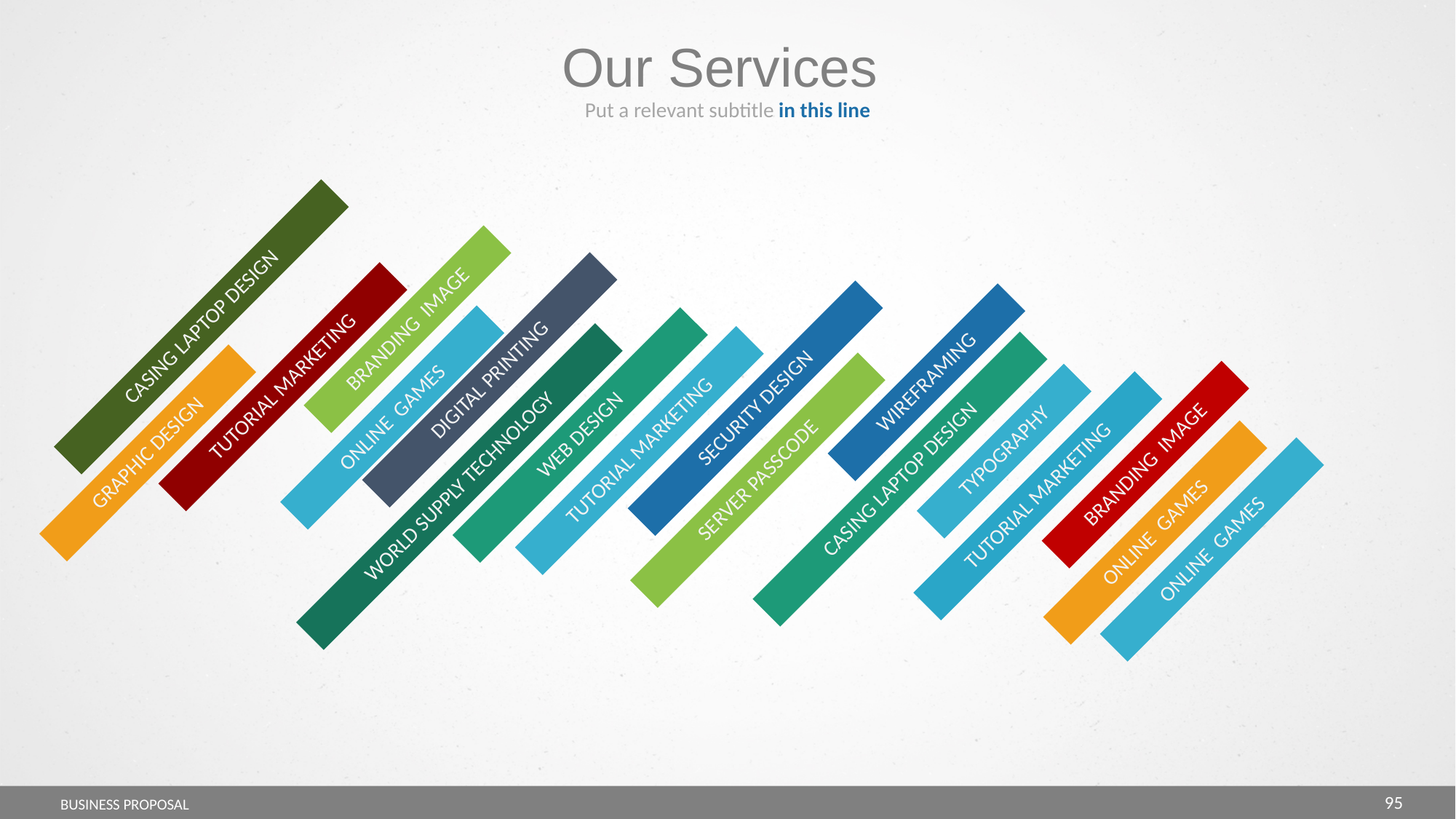

Our Services
Put a relevant subtitle in this line
CASING LAPTOP DESIGN
BRANDING  IMAGE
DIGITAL PRINTING
WIREFRAMING
TUTORIAL MARKETING
SECURITY DESIGN
ONLINE  GAMES
WEB DESIGN
TUTORIAL MARKETING
TYPOGRAPHY
GRAPHIC DESIGN
BRANDING  IMAGE
CASING LAPTOP DESIGN
SERVER PASSCODE
WORLD SUPPLY TECHNOLOGY
TUTORIAL MARKETING
ONLINE  GAMES
ONLINE  GAMES

95
BUSINESS PROPOSAL